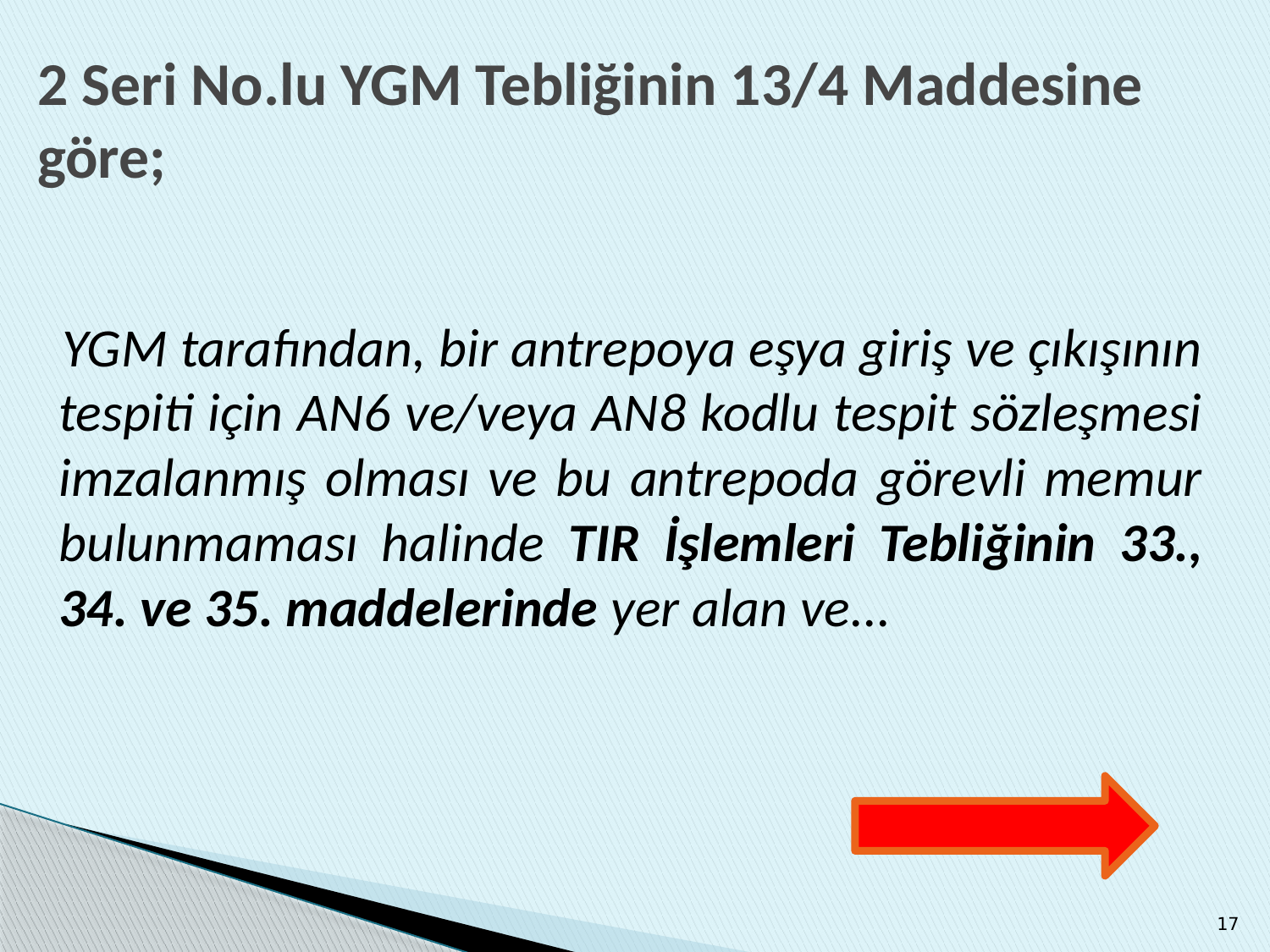

# 2 Seri No.lu YGM Tebliğinin 13/4 Maddesine göre;
YGM tarafından, bir antrepoya eşya giriş ve çıkışının tespiti için AN6 ve/veya AN8 kodlu tespit sözleşmesi imzalanmış olması ve bu antrepoda görevli memur bulunmaması halinde TIR İşlemleri Tebliğinin 33., 34. ve 35. maddelerinde yer alan ve...

17